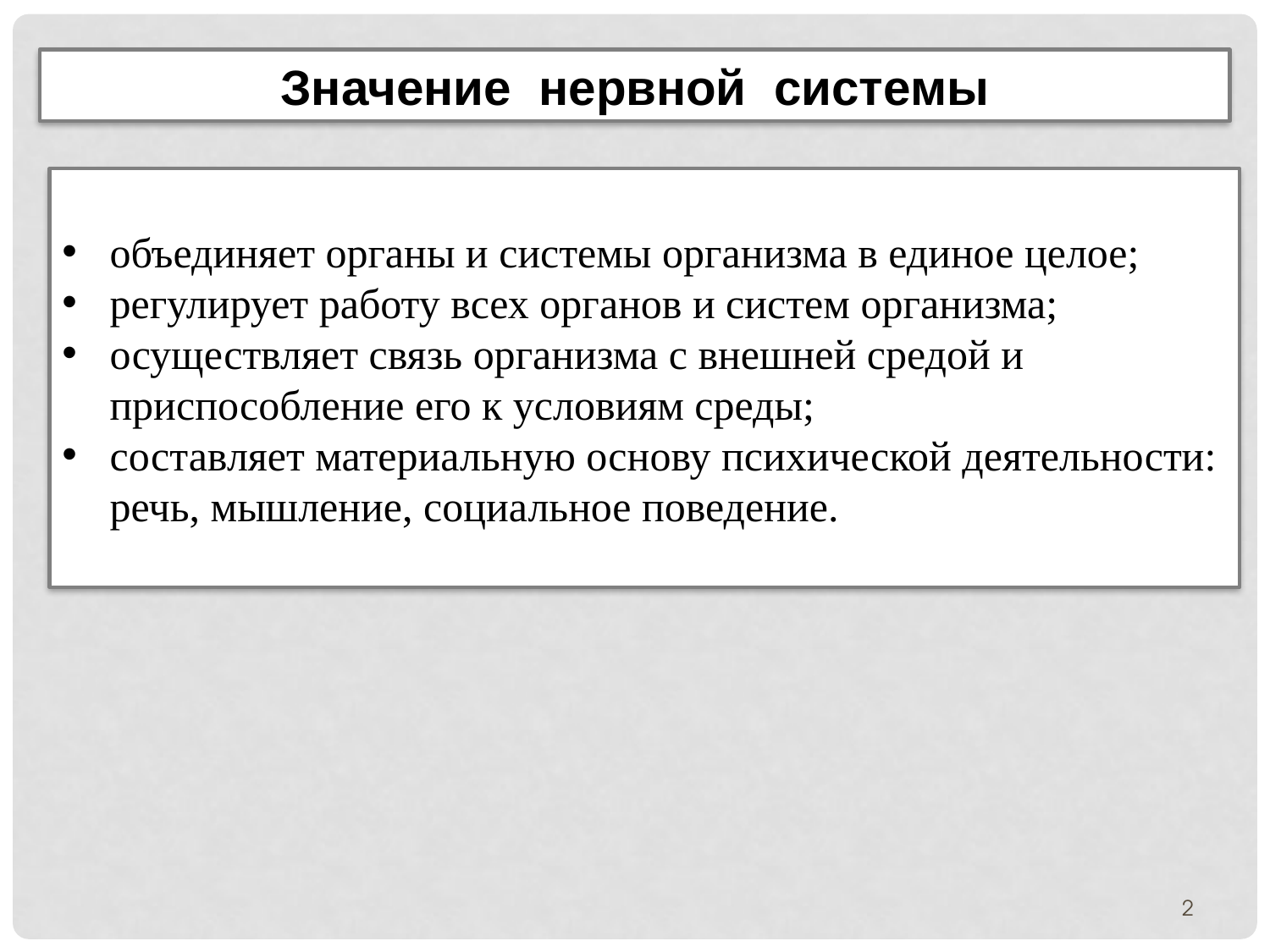

Значение  нервной  системы

объединяет органы и системы организма в единое целое;
регулирует работу всех органов и систем организма;
осуществляет связь организма с внешней средой и приспособление его к условиям среды;
составляет материальную основу психической деятельности: речь, мышление, социальное поведение.

2